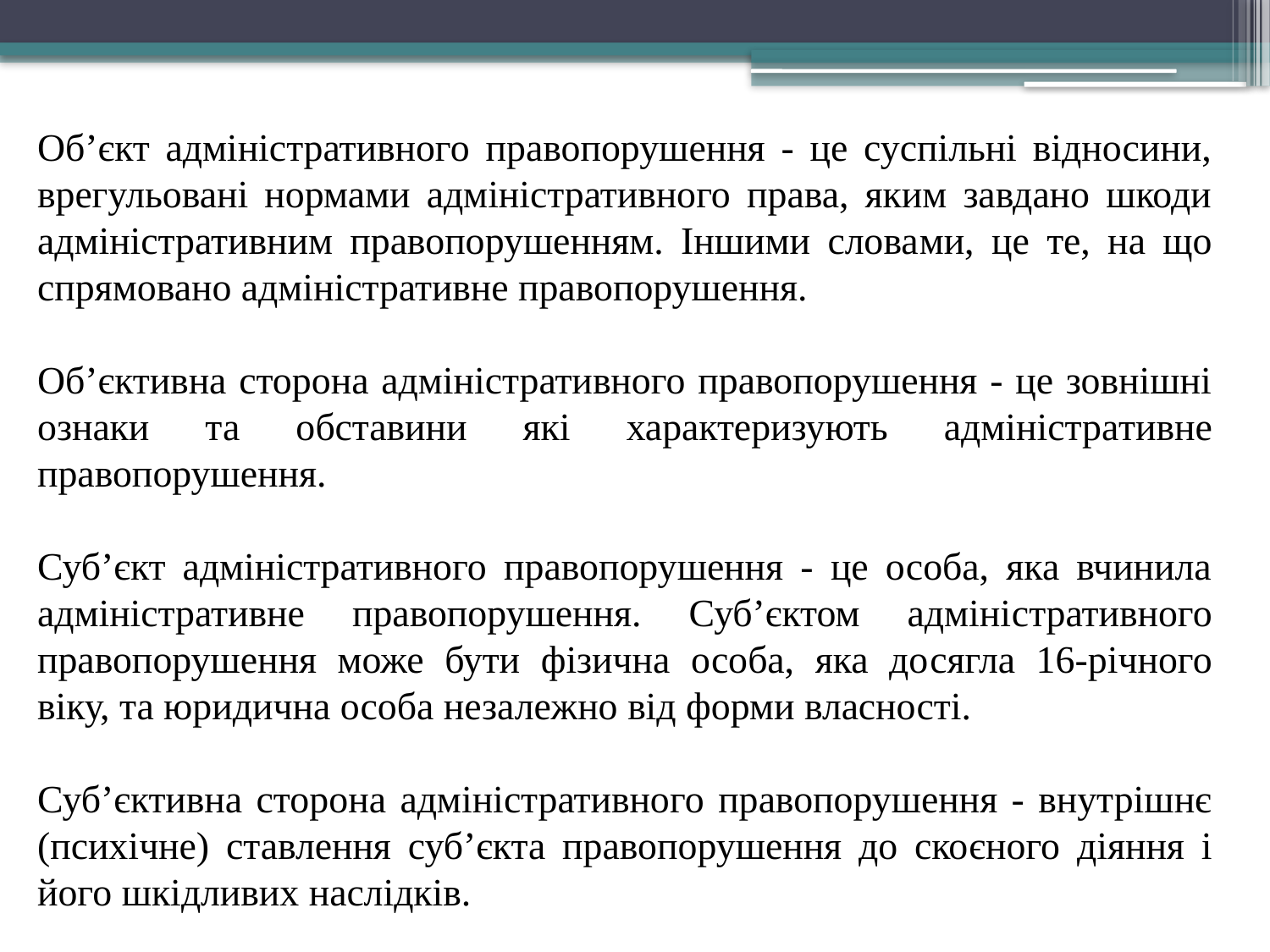

Об’єкт адміністративного правопорушення - це суспільні відносини, врегульовані нормами адміністративного права, яким завдано шкоди адміністративним правопорушенням. Іншими слова­ми, це те, на що спрямовано адміністративне правопорушення.

Об’єктивна сторона адміністративного правопорушення - це зовнішні ознаки та обставини які характеризують адміністра­тивне правопорушення.

Суб’єкт адміністративного правопорушення - це особа, яка вчинила адміністративне правопорушення. Суб’єктом адміні­стративного правопорушення може бути фізична особа, яка до­сягла 16-річного віку, та юридична особа незалежно від форми власності.

Суб’єктивна сторона адміністративного правопорушення - внутрішнє (психічне) ставлення суб’єкта правопорушення до ско­єного діяння і його шкідливих наслідків.